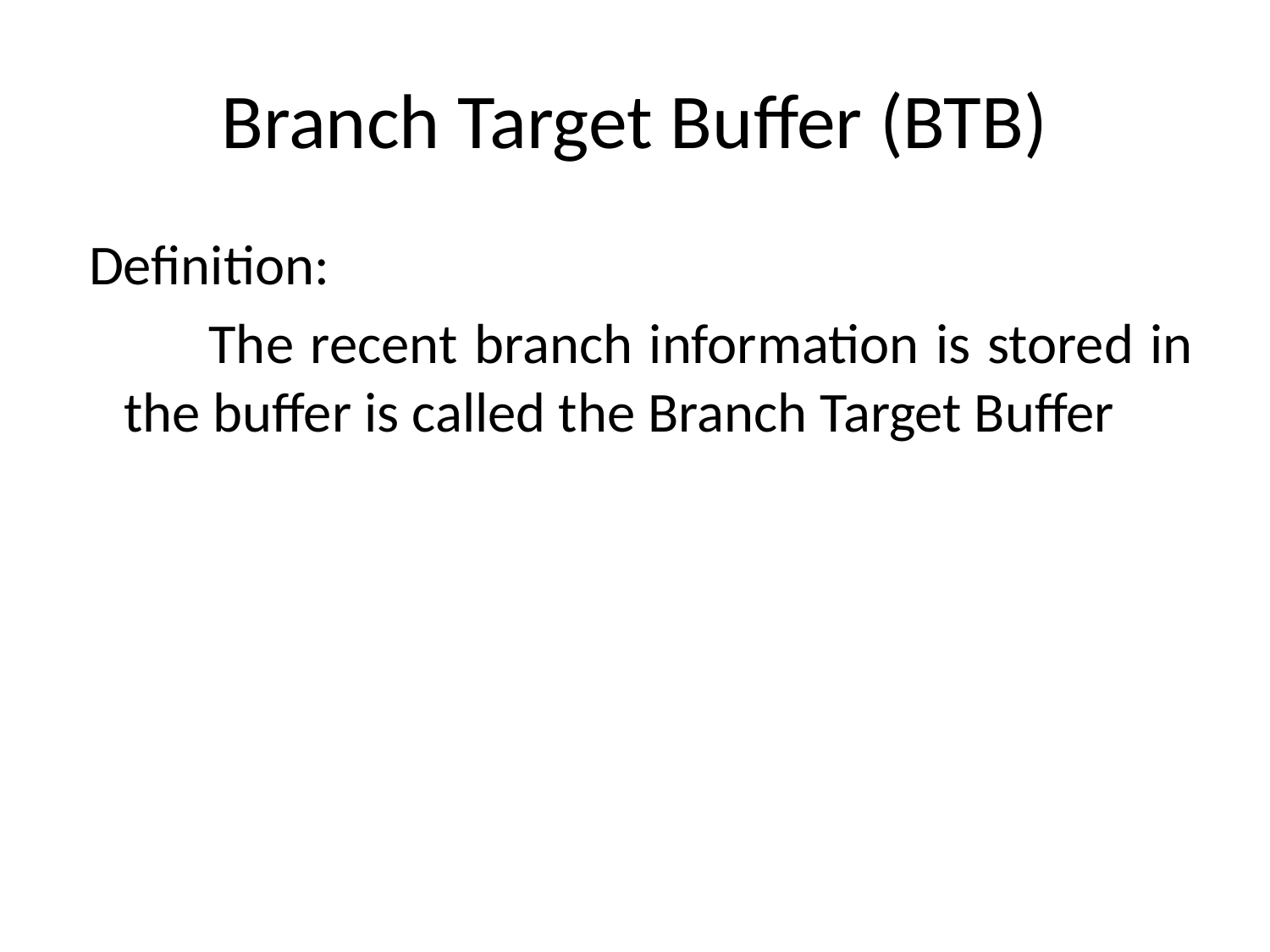

# Branch Target Buffer (BTB)
 Definition:
        The recent branch information is stored in the buffer is called the Branch Target Buffer